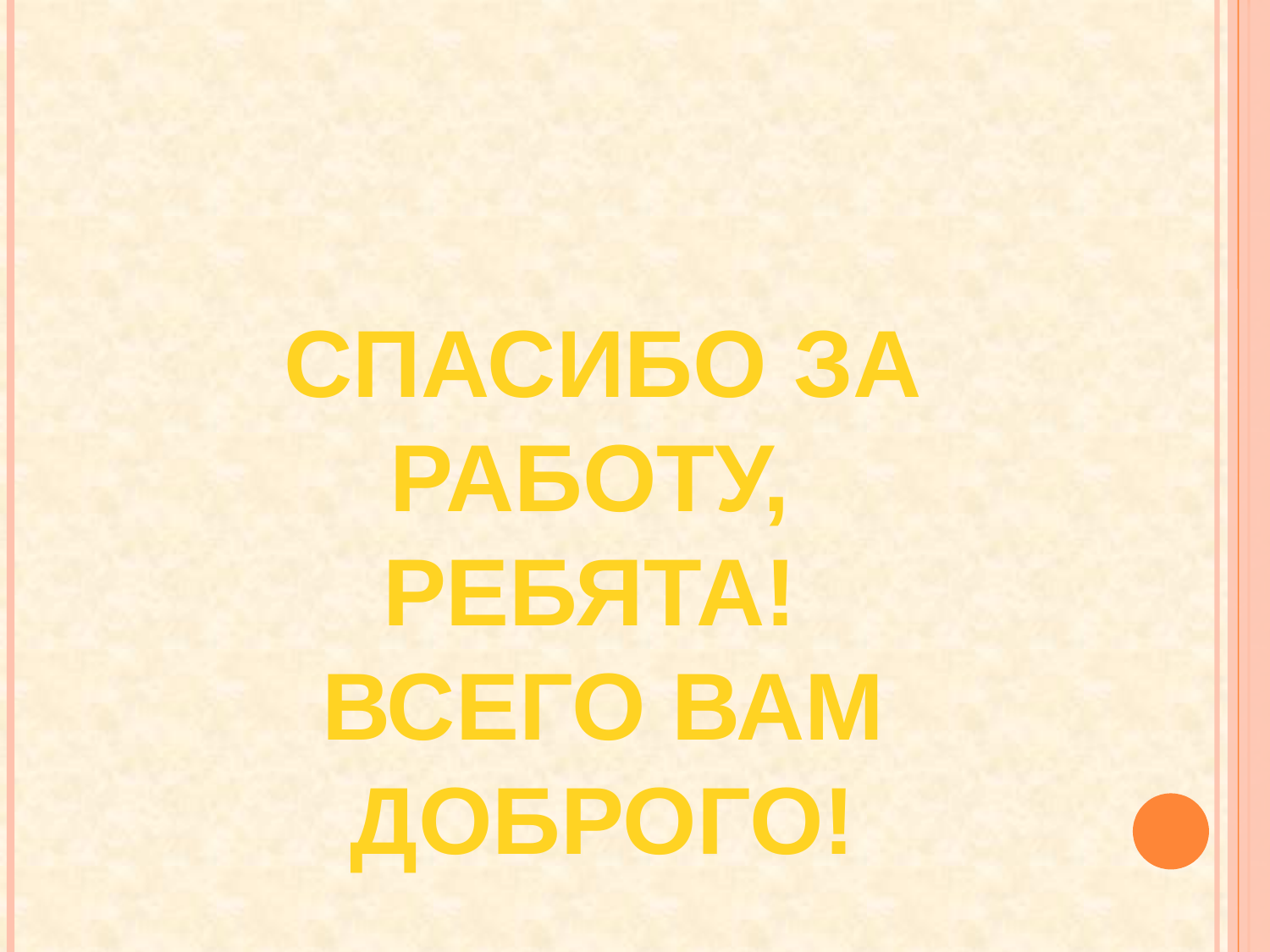

#

Спасибо за работу,
ребята!
Всего вам доброго!